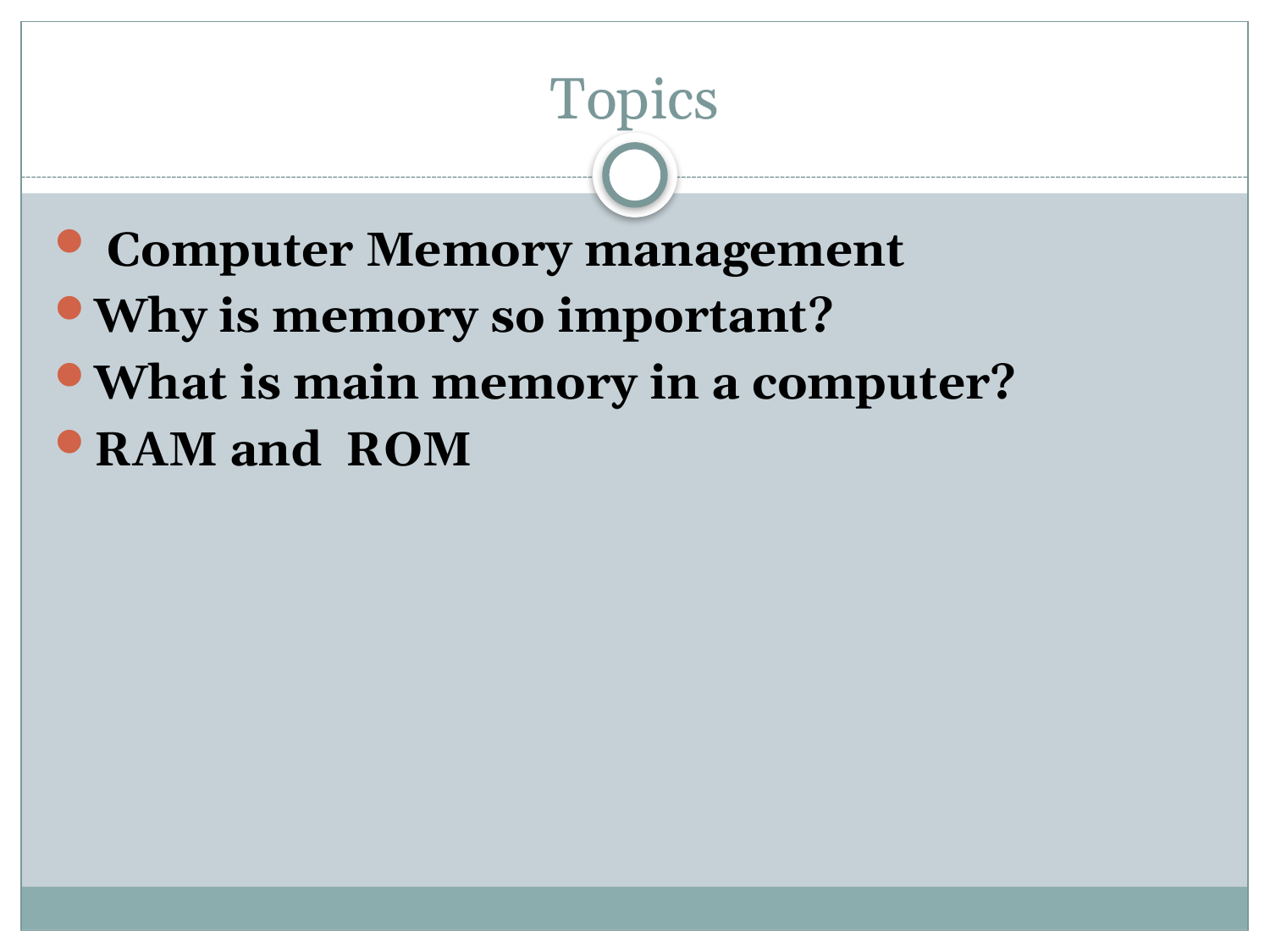

# Topics
 Computer Memory management
Why is memory so important?
What is main memory in a computer?
RAM and  ROM